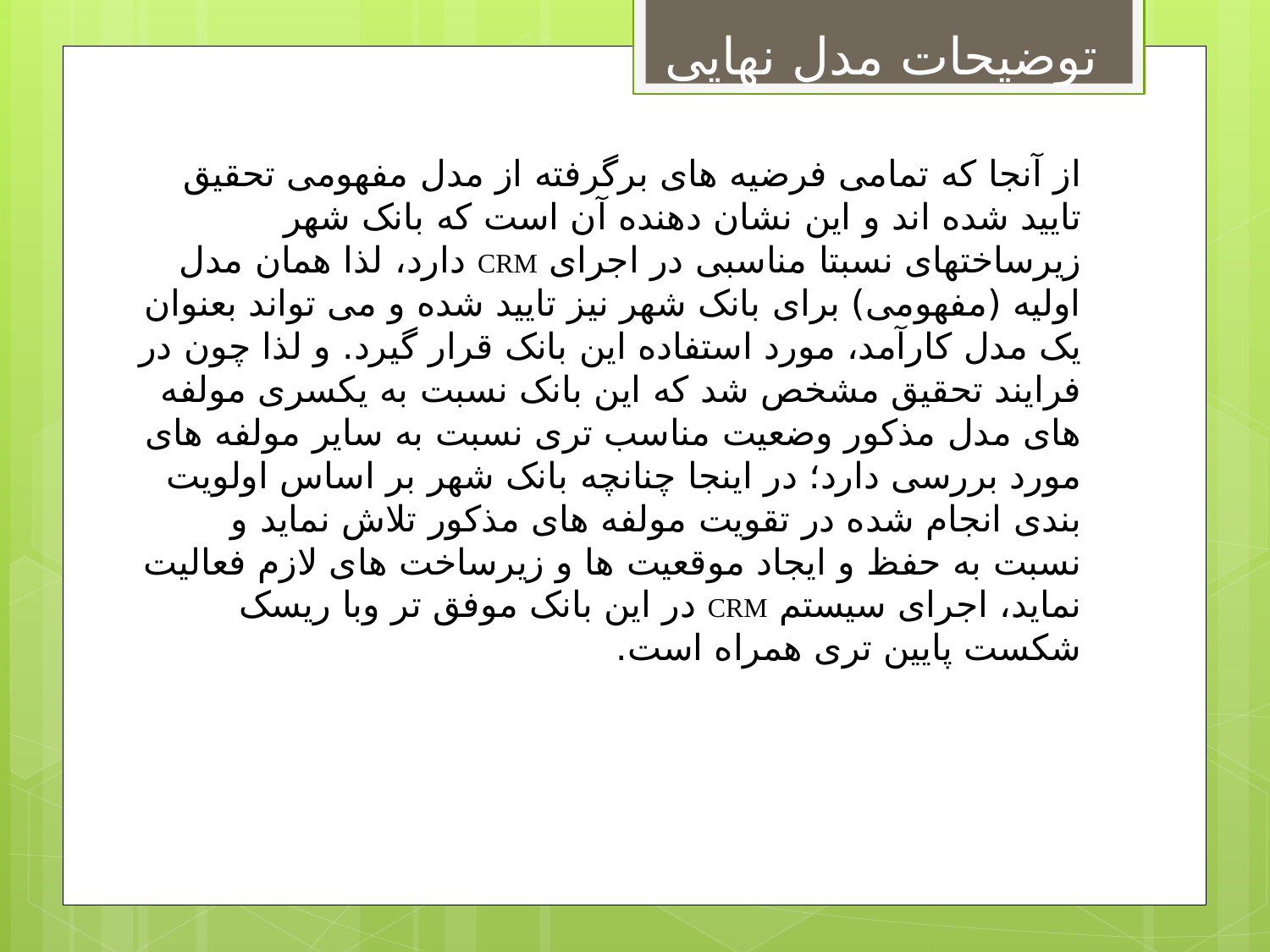

توضیحات مدل نهایی
# از آنجا که تمامی فرضیه های برگرفته از مدل مفهومی تحقیق تایید شده اند و این نشان دهنده آن است که بانک شهر زیرساختهای نسبتا مناسبی در اجرای CRM دارد، لذا همان مدل اولیه (مفهومی) برای بانک شهر نیز تایید شده و می تواند بعنوان یک مدل کارآمد، مورد استفاده این بانک قرار گیرد. و لذا چون در فرایند تحقیق مشخص شد که این بانک نسبت به یکسری مولفه های مدل مذکور وضعیت مناسب تری نسبت به سایر مولفه های مورد بررسی دارد؛ در اینجا چنانچه بانک شهر بر اساس اولویت بندی انجام شده در تقویت مولفه های مذکور تلاش نماید و نسبت به حفظ و ایجاد موقعیت ها و زیرساخت های لازم فعالیت نماید، اجرای سیستم CRM در این بانک موفق تر وبا ریسک شکست پایین تری همراه است.